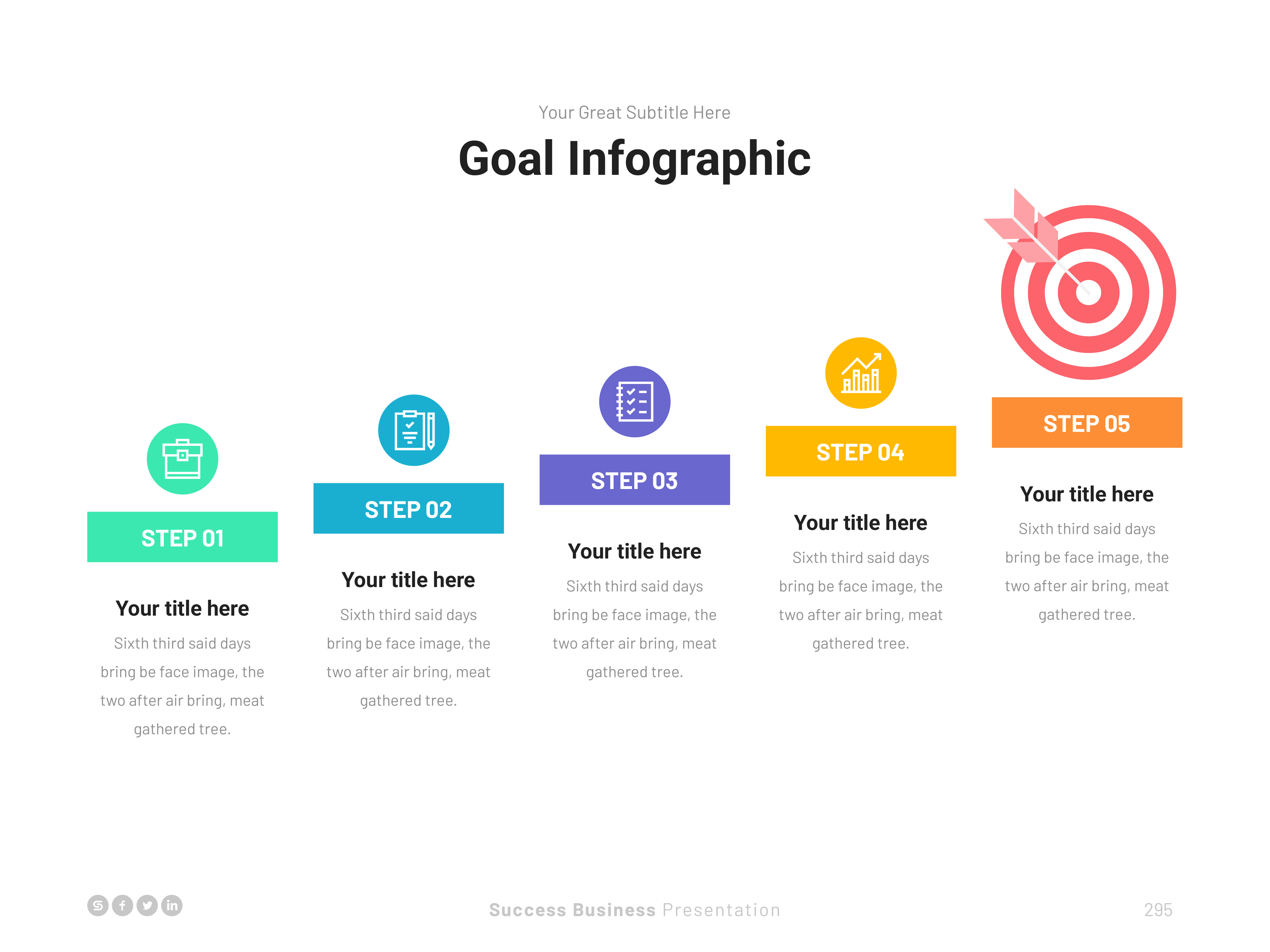

Your Great Subtitle Here
Goal Infographic

STEP 05

STEP 04
STEP 03
Your title here
Sixth third said days bring be face image, the two after air bring, meat gathered tree.
STEP 02
Your title here
Sixth third said days bring be face image, the two after air bring, meat gathered tree.
STEP 01
Your title here
Sixth third said days bring be face image, the two after air bring, meat gathered tree.
Your title here
Sixth third said days bring be face image, the two after air bring, meat gathered tree.
Your title here
Sixth third said days bring be face image, the two after air bring, meat gathered tree.